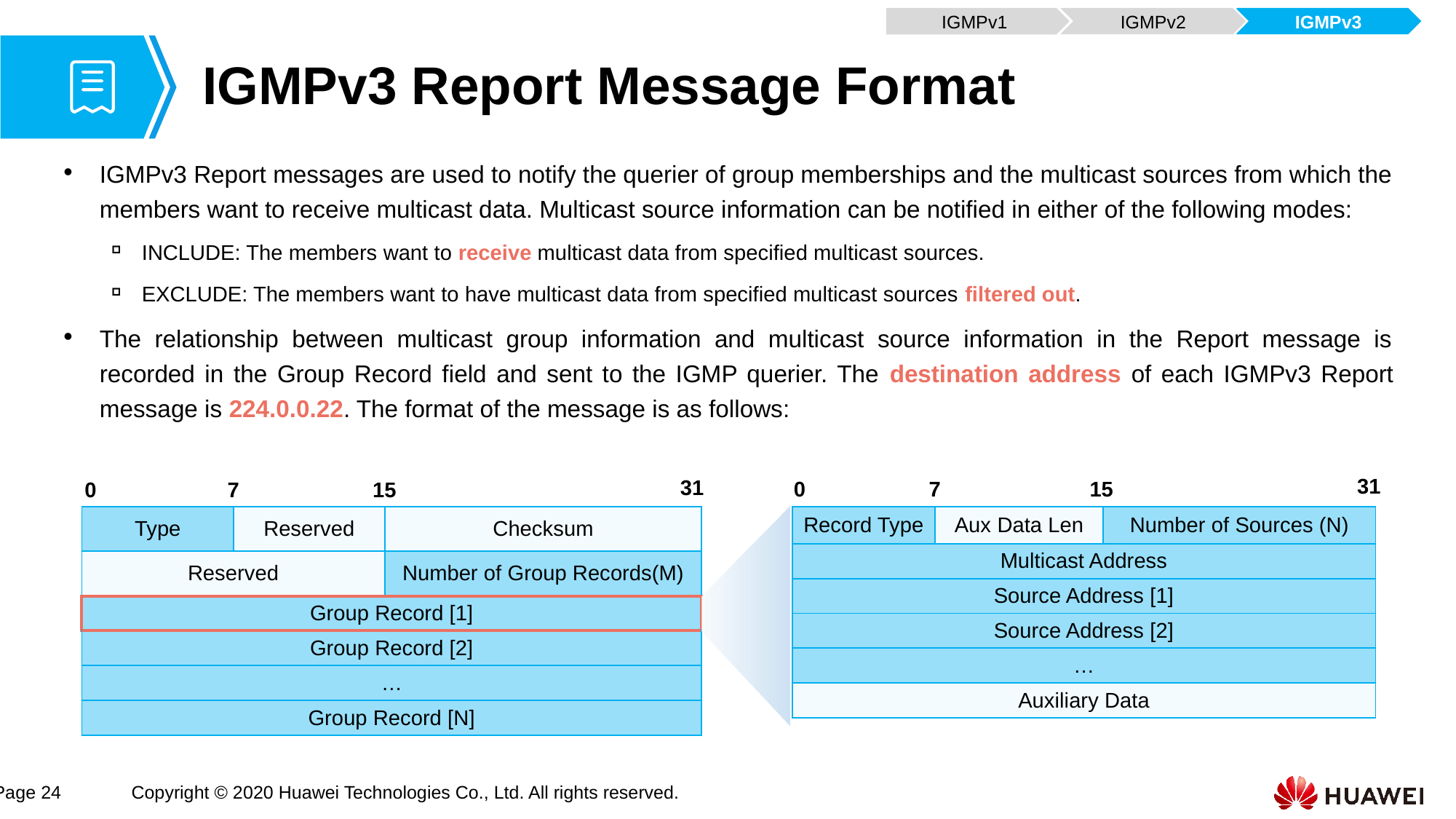

IGMPv1
IGMPv2
IGMPv3
# IGMPv3 Report Message Format
IGMPv3 Report messages are used to notify the querier of group memberships and the multicast sources from which the members want to receive multicast data. Multicast source information can be notified in either of the following modes:
INCLUDE: The members want to receive multicast data from specified multicast sources.
EXCLUDE: The members want to have multicast data from specified multicast sources filtered out.
The relationship between multicast group information and multicast source information in the Report message is recorded in the Group Record field and sent to the IGMP querier. The destination address of each IGMPv3 Report message is 224.0.0.22. The format of the message is as follows:
31
0
7
15
31
0
7
15
| Type | Reserved | Checksum |
| --- | --- | --- |
| Reserved |  | Number of Group Records(M) |
| Group Record [1] |  |  |
| Group Record [2] |  |  |
| … |  |  |
| Group Record [N] |  |  |
| Record Type | Aux Data Len | Number of Sources (N) |
| --- | --- | --- |
| Multicast Address |  |  |
| Source Address [1] |  |  |
| Source Address [2] |  |  |
| … |  |  |
| Auxiliary Data |  |  |